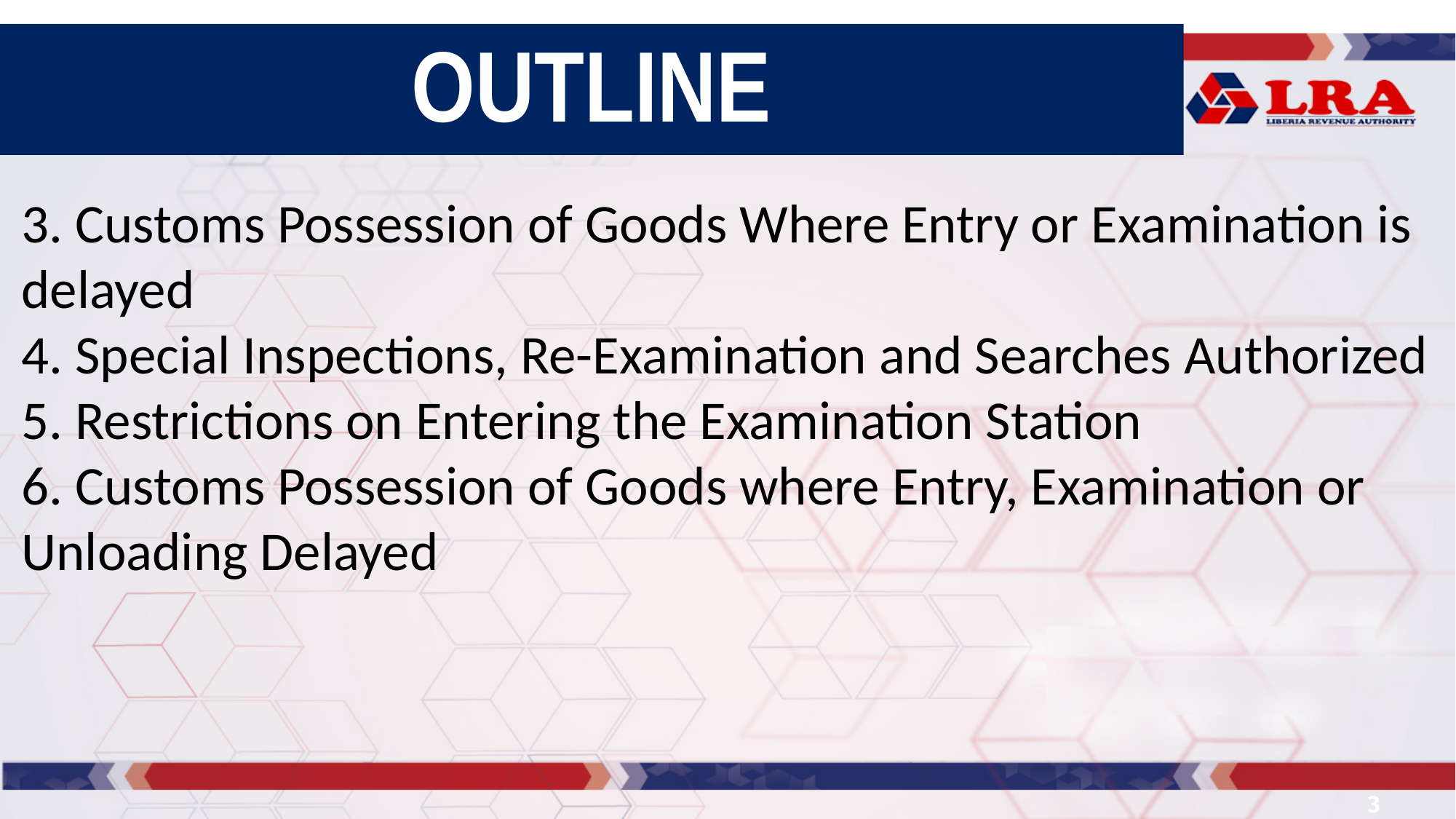

OUTLINE
3. Customs Possession of Goods Where Entry or Examination is delayed
4. Special Inspections, Re-Examination and Searches Authorized
5. Restrictions on Entering the Examination Station
6. Customs Possession of Goods where Entry, Examination or Unloading Delayed

3